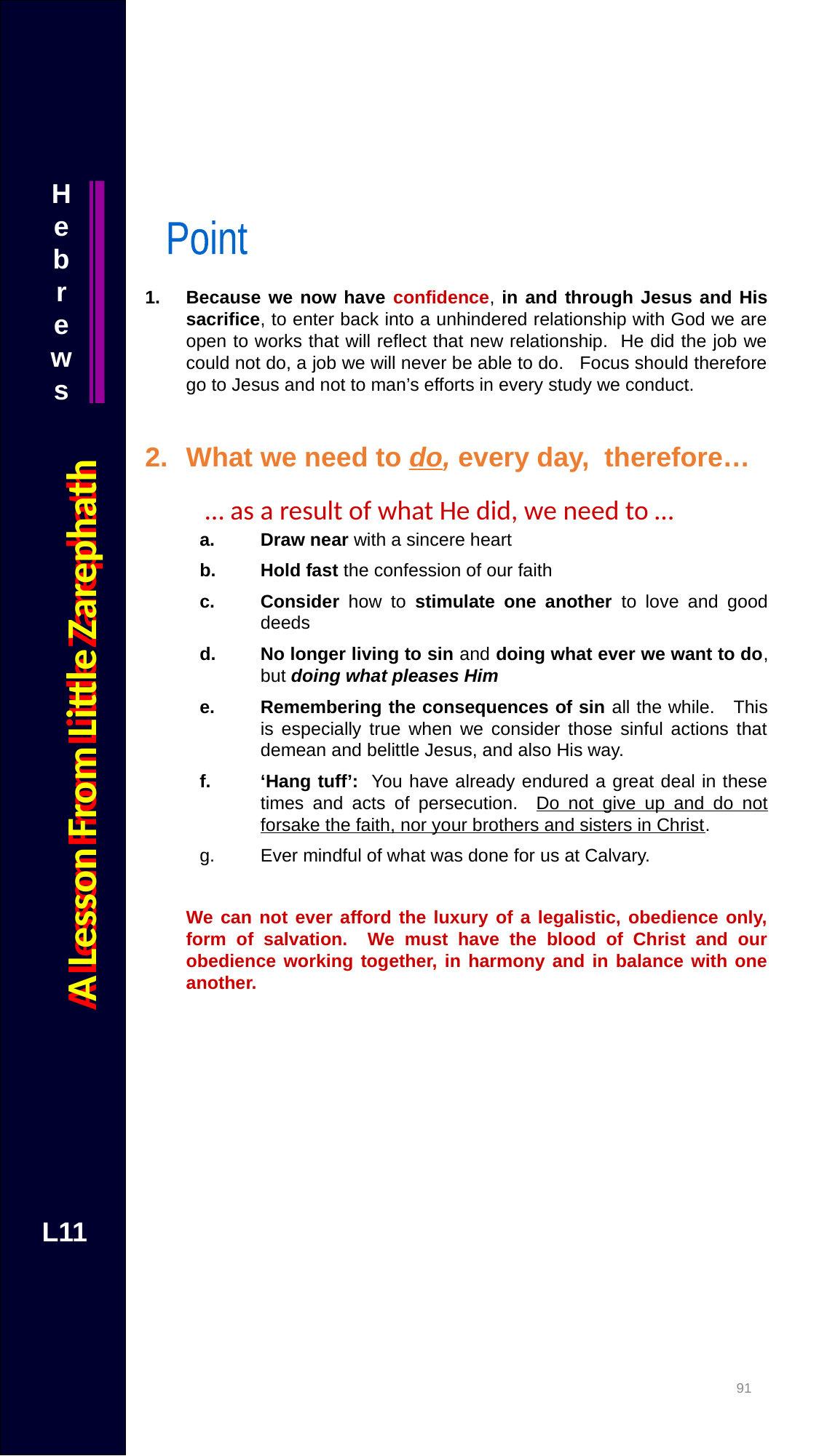

Hebrews

Hebrews

Point
Because we now have confidence, in and through Jesus and His sacrifice, to enter back into a unhindered relationship with God we are open to works that will reflect that new relationship.  He did the job we could not do, a job we will never be able to do.   Focus should therefore go to Jesus and not to man’s efforts in every study we conduct.

What we need to do, every day,  therefore…

Draw near with a sincere heart
Hold fast the confession of our faith
Consider how to stimulate one another to love and good deeds
No longer living to sin and doing what ever we want to do, but doing what pleases Him
Remembering the consequences of sin all the while.   This is especially true when we consider those sinful actions that demean and belittle Jesus, and also His way.
‘Hang tuff’:  You have already endured a great deal in these times and acts of persecution.  Do not give up and do not forsake the faith, nor your brothers and sisters in Christ.
Ever mindful of what was done for us at Calvary.

	We can not ever afford the luxury of a legalistic, obedience only, form of salvation.  We must have the blood of Christ and our obedience working together, in harmony and in balance with one another.

… as a result of what He did, we need to …
A Lesson From Little Zarephath
A Lesson From Little Zarephath
L11
L11
91